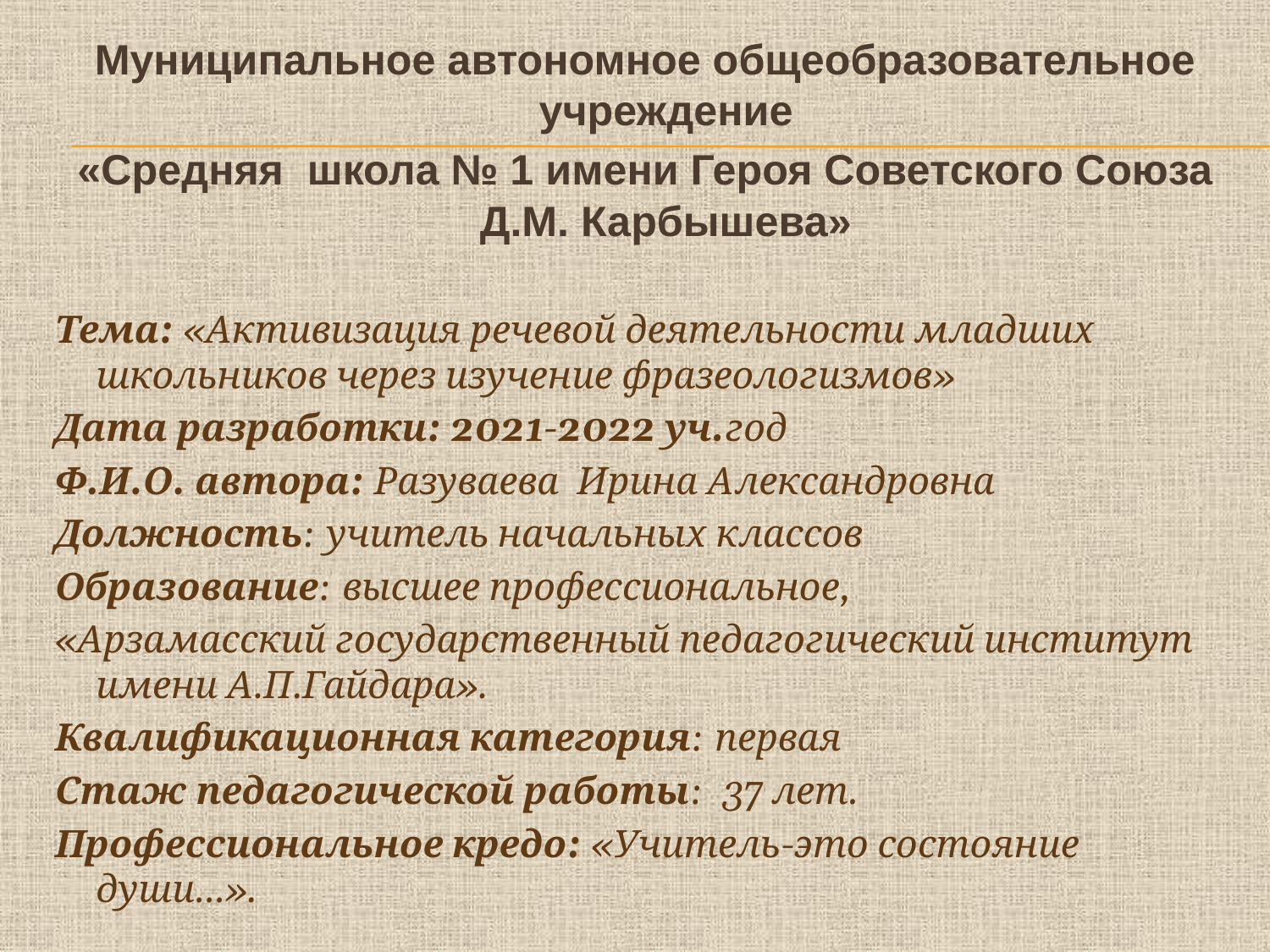

Муниципальное автономное общеобразовательное учреждение
«Средняя  школа № 1 имени Героя Советского Союза Д.М. Карбышева»

Тема: «Активизация речевой деятельности младших школьников через изучение фразеологизмов»
Дата разработки: 2021-2022 уч.год
Ф.И.О. автора: Разуваева  Ирина Александровна
Должность: учитель начальных классов
Образование: высшее профессиональное,
«Арзамасский государственный педагогический институт имени А.П.Гайдара».
Квалификационная категория: первая
Стаж педагогической работы:  37 лет.
Профессиональное кредо: «Учитель-это состояние души…».